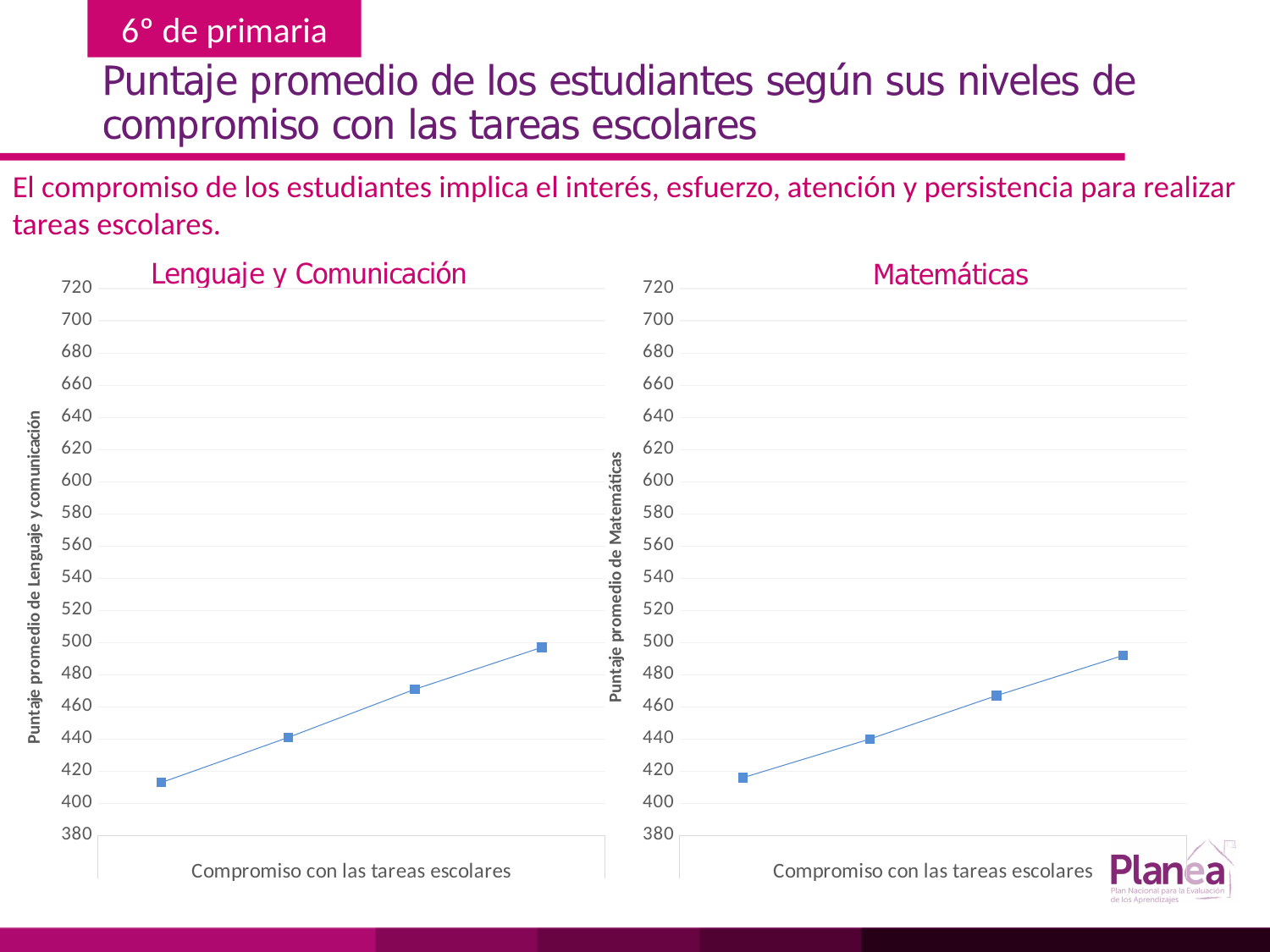

# Puntaje promedio de los estudiantes según sus niveles de compromiso con las tareas escolares

El compromiso de los estudiantes implica el interés, esfuerzo, atención y persistencia para realizar tareas escolares.
Lenguaje y Comunicación
Matemáticas

### Chart

| Category |  |
|---|---|
|   | 413.0 |
|   | 441.0 |
|   | 471.0 |
|   | 497.0 |

### Chart

| Category |  |
|---|---|
|   | 416.0 |
|   | 440.0 |
|   | 467.0 |
|   | 492.0 |